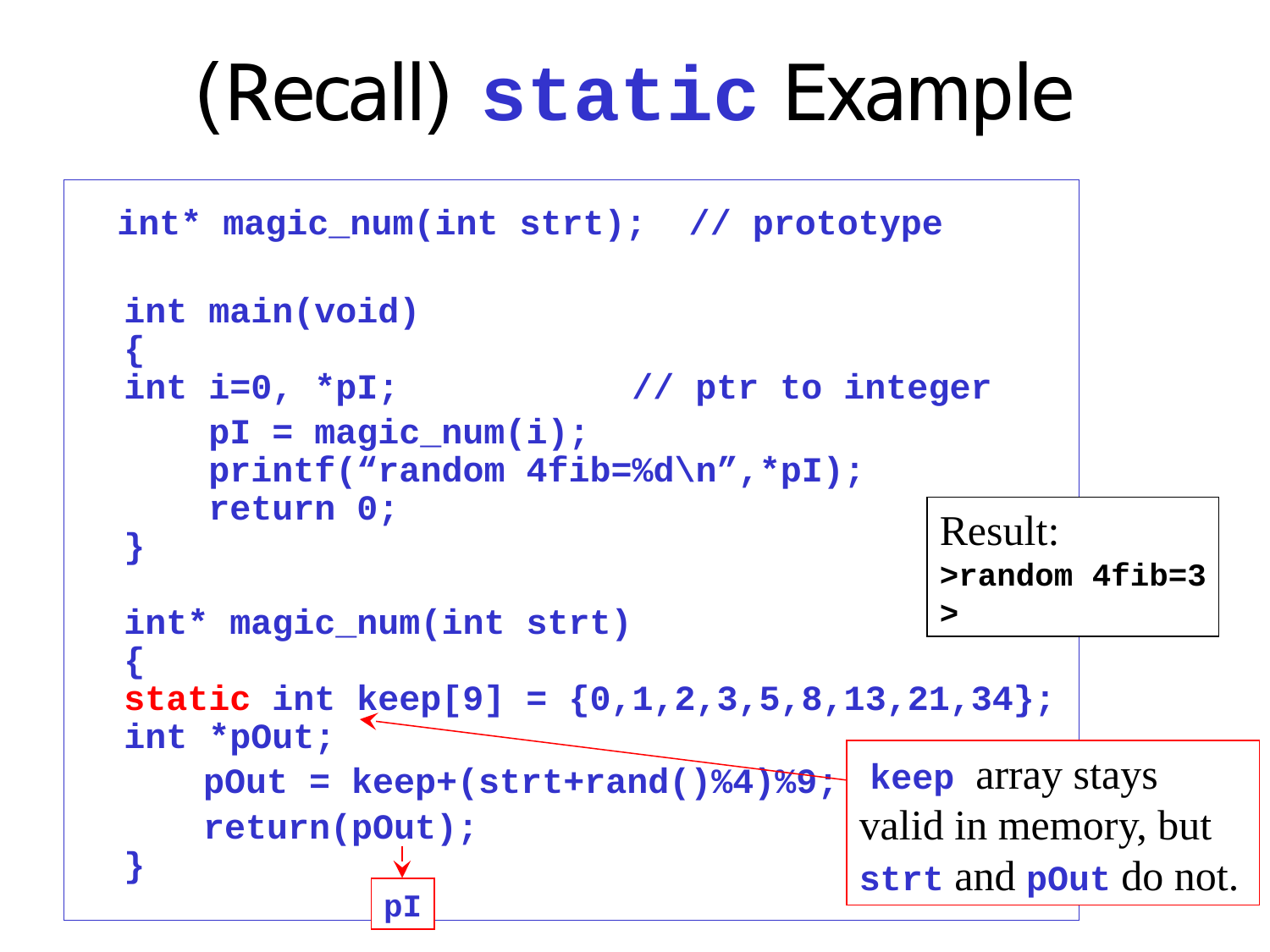

# (Recall) static Example
    int* magic_num(int strt);  // prototype
int main(void)
{
int i=0, *pI;		// ptr to integer
	    pI = magic_num(i);
    printf(“random 4fib=%d\n”,*pI);
    return 0;
}
int* magic_num(int strt)
{
static int keep[9] = {0,1,2,3,5,8,13,21,34};
int *pOut;
      pOut = keep+(strt+rand()%4)%9;
      return(pOut);
}
Result:
>random 4fib=3
>

 keep array stays valid in memory, but
strt and pOut do not.

pI